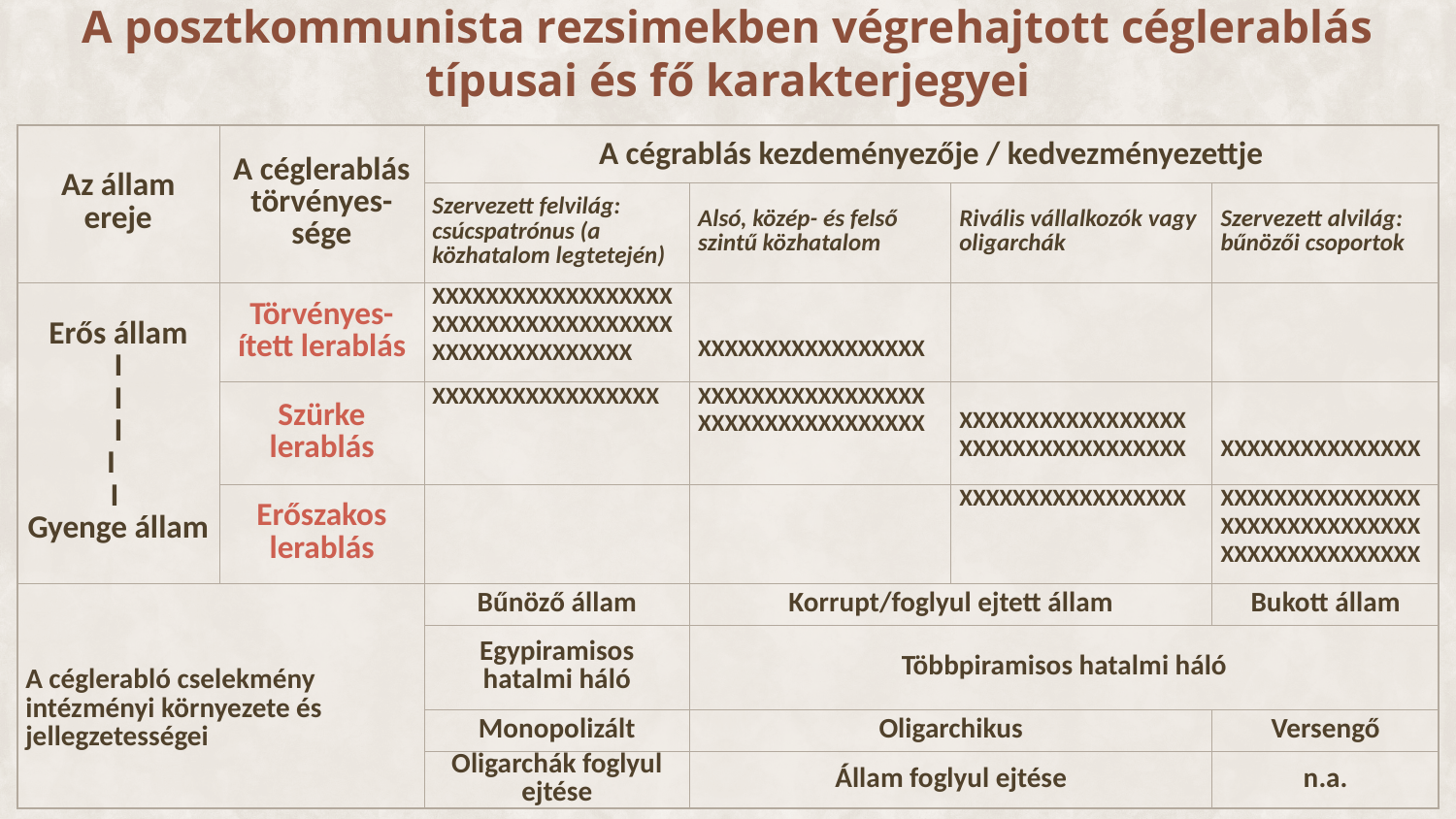

A posztkommunista rezsimekben végrehajtott céglerablás típusai és fő karakterjegyei
| Az állam ereje | A céglerablás törvényes-sége | A cégrablás kezdeményezője / kedvezményezettje |  |  |  |
| --- | --- | --- | --- | --- | --- |
|  |  | Szervezett felvilág: csúcspatrónus (a közhatalom legtetején) | Alsó, közép- és felső szintű közhatalom | Rivális vállalkozók vagy oligarchák | Szervezett alvilág: bűnözői csoportok |
| Erős állam I I I I I Gyenge állam | Törvényes-ített lerablás | XXXXXXXXXXXXXXXXXXXXXXXXXXXXXXXXXXXXXXXXXXXXXXXXXXX | XXXXXXXXXXXXXXXXX |  |  |
|  | Szürke lerablás | XXXXXXXXXXXXXXXXX | XXXXXXXXXXXXXXXXX XXXXXXXXXXXXXXXXX | XXXXXXXXXXXXXXXXX XXXXXXXXXXXXXXXXX | XXXXXXXXXXXXXXX |
|  | Erőszakos lerablás |  |  | XXXXXXXXXXXXXXXXX | XXXXXXXXXXXXXXX XXXXXXXXXXXXXXX XXXXXXXXXXXXXXX |
| A céglerabló cselekmény intézményi környezete és jellegzetességei |  | Bűnöző állam | Korrupt/foglyul ejtett állam |  | Bukott állam |
|  |  | Egypiramisos hatalmi háló | Többpiramisos hatalmi háló |  |  |
|  |  | Monopolizált | Oligarchikus |  | Versengő |
|  |  | Oligarchák foglyul ejtése | Állam foglyul ejtése |  | n.a. |